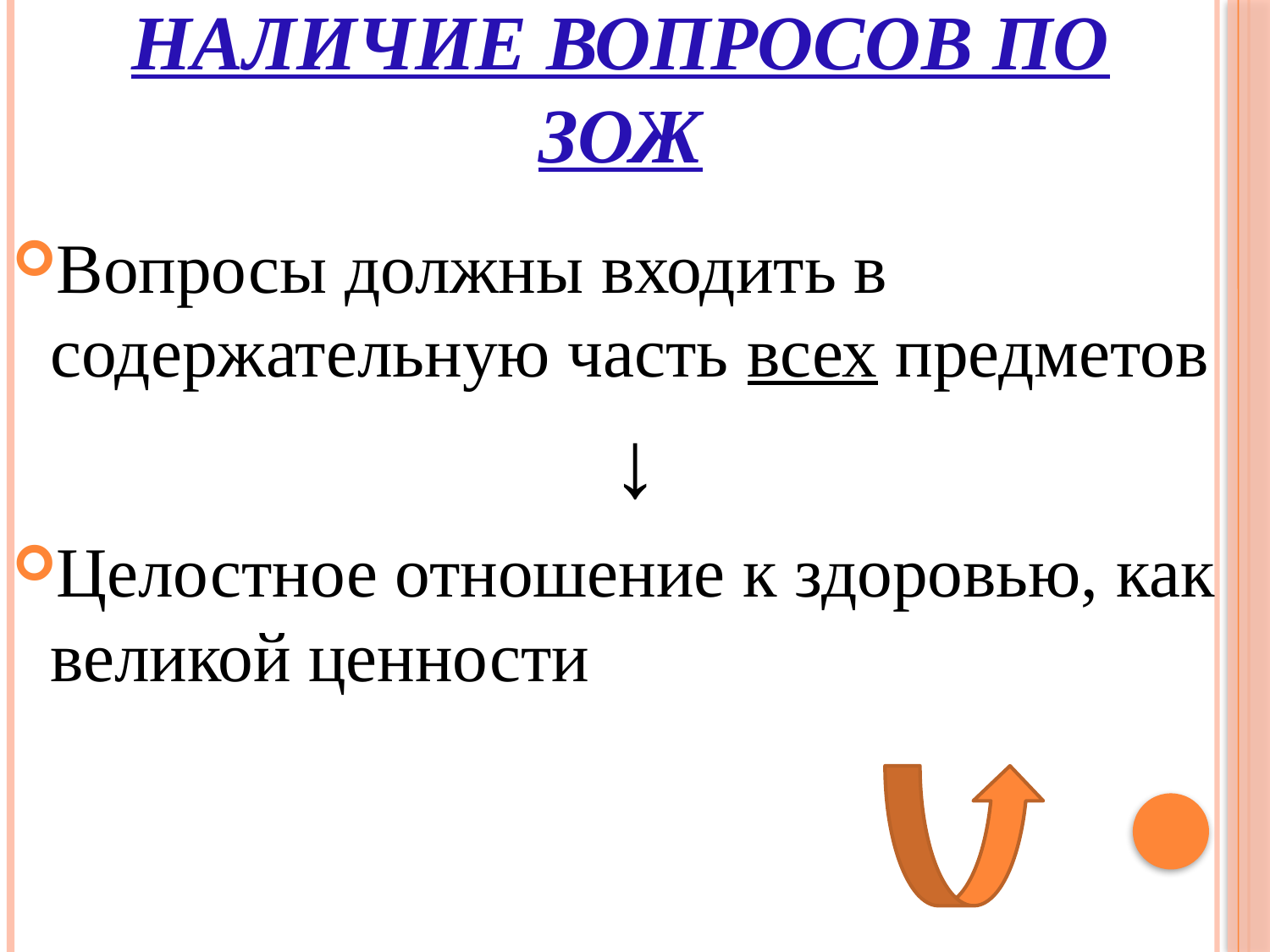

# Наличие вопросов по ЗОЖ
Вопросы должны входить в содержательную часть всех предметов
 ↓
Целостное отношение к здоровью, как великой ценности